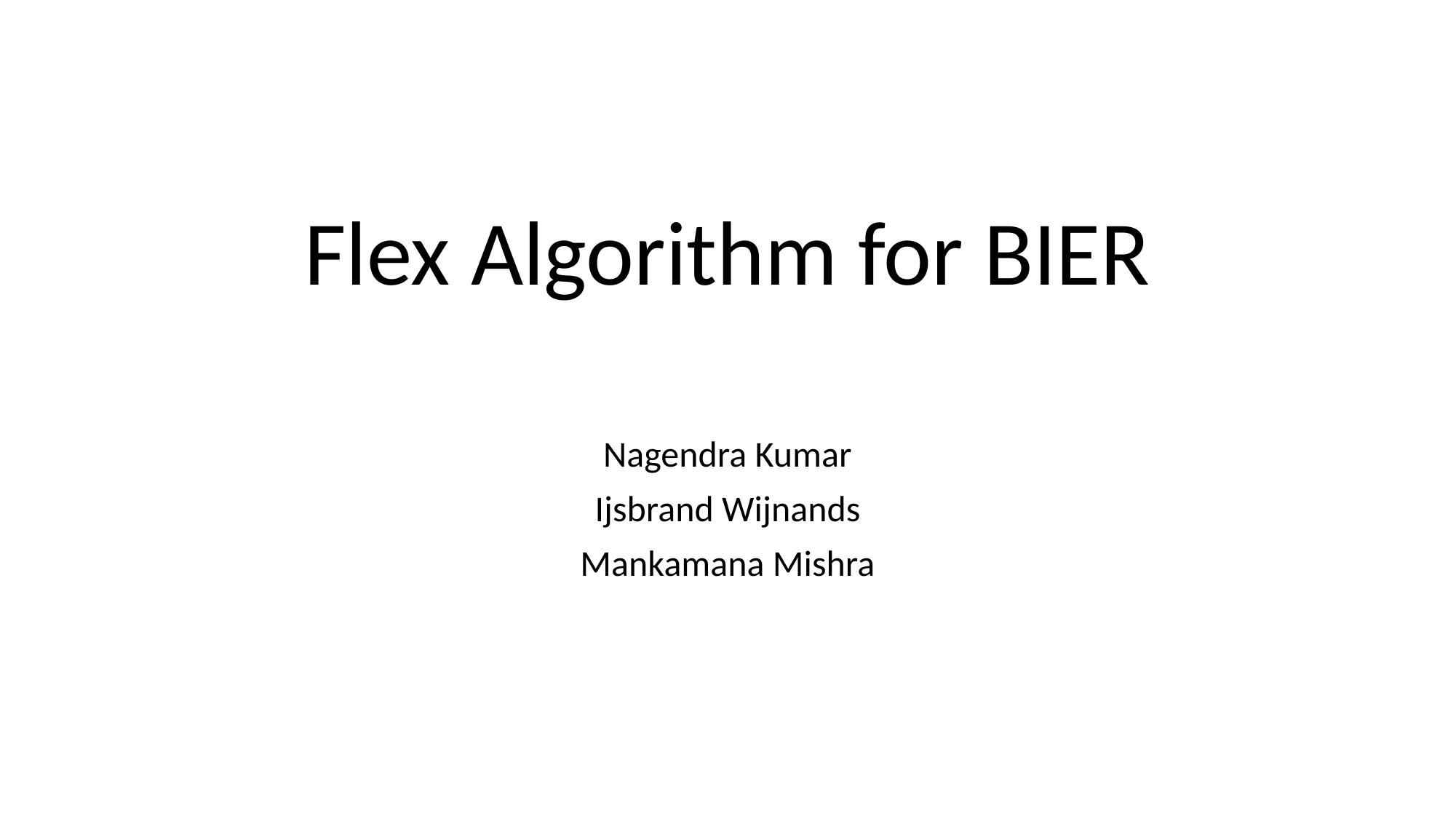

# Flex Algorithm for BIER
Nagendra Kumar
Ijsbrand Wijnands
Mankamana Mishra